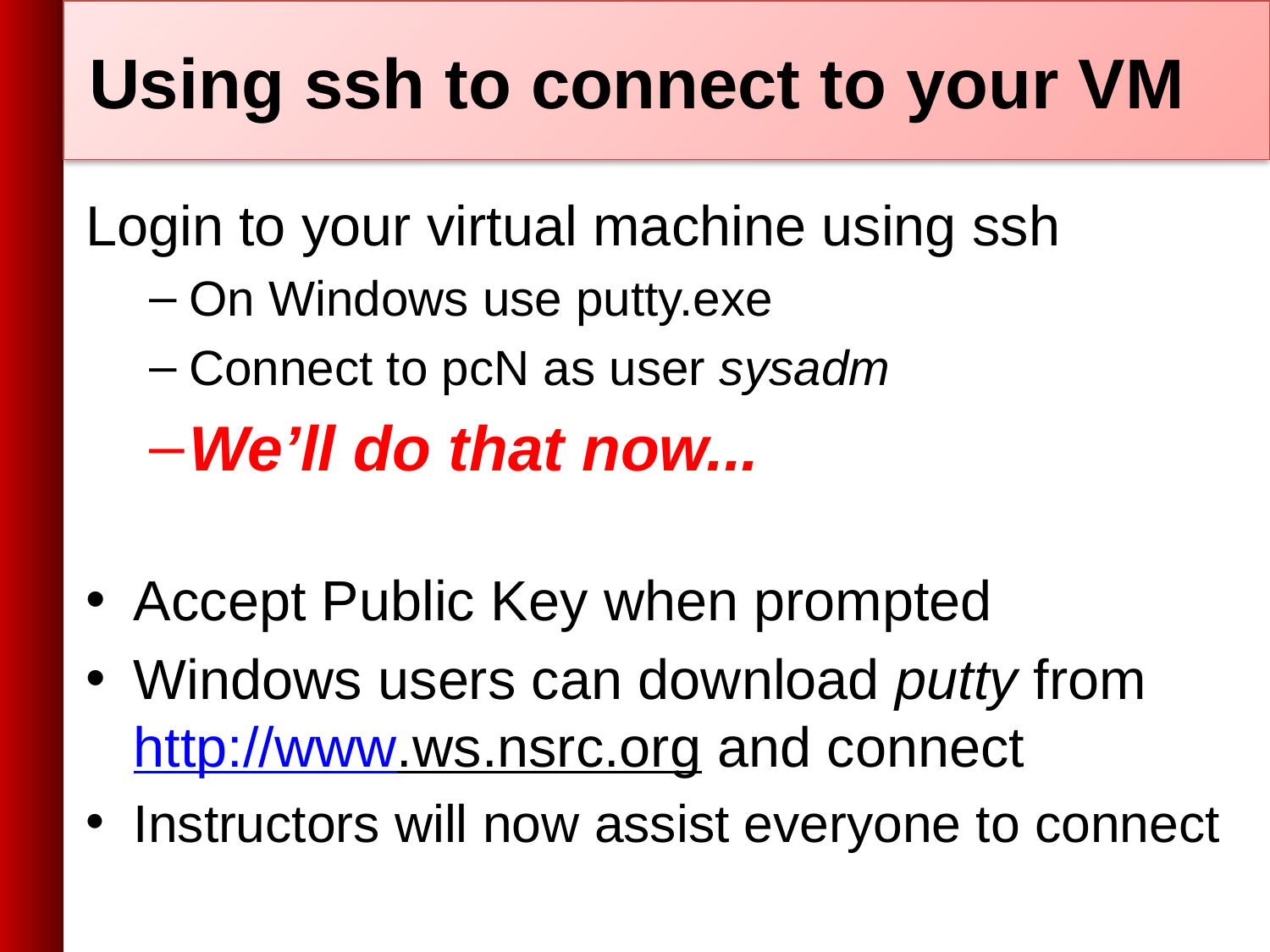

# Using ssh to connect to your VM
Login to your virtual machine using ssh
On Windows use putty.exe
Connect to pcN as user sysadm
We’ll do that now...

Accept Public Key when prompted
Windows users can download putty from http://www.ws.nsrc.org and connect
Instructors will now assist everyone to connect